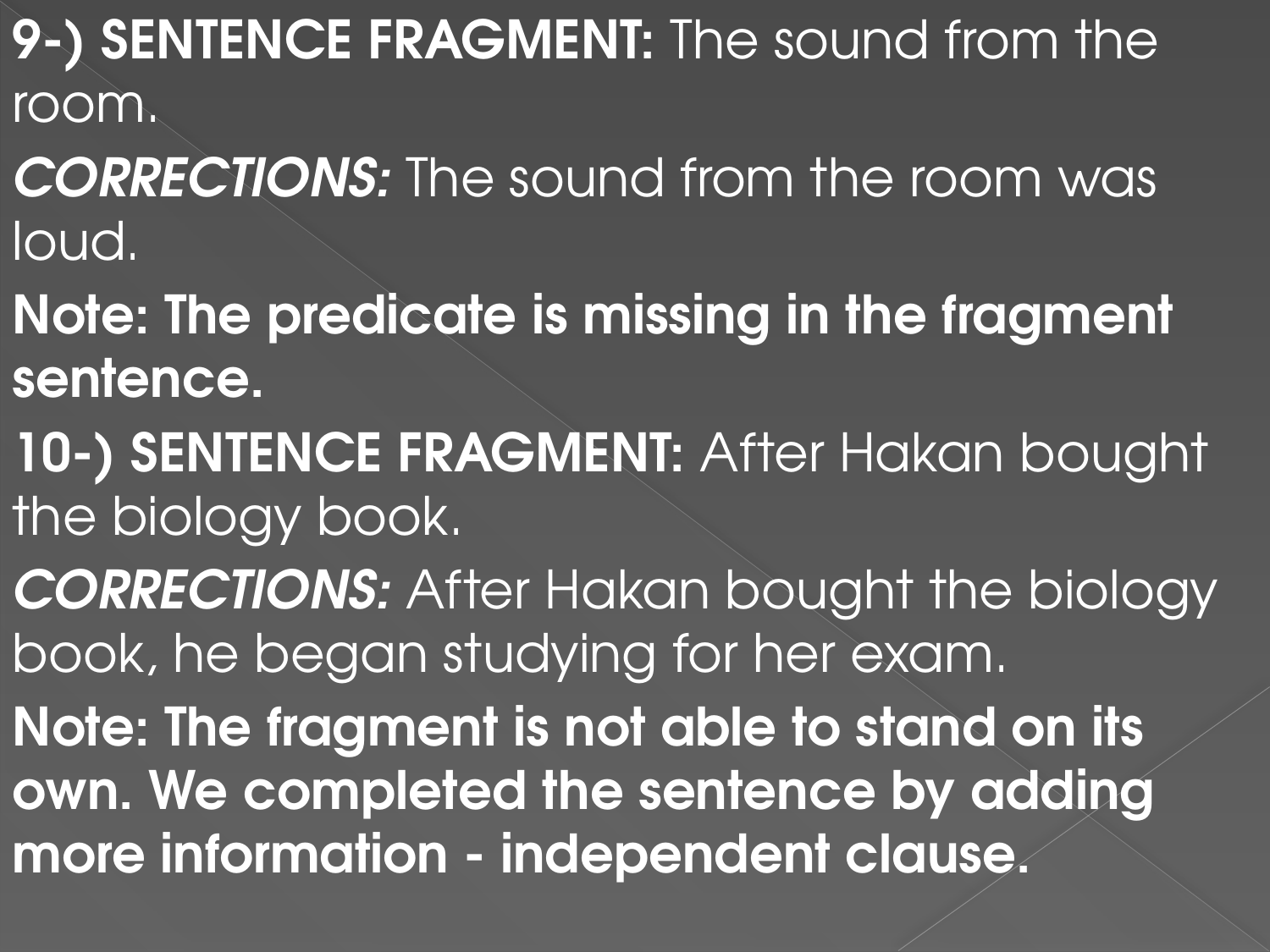

9-) SENTENCE FRAGMENT: The sound from the room.
CORRECTIONS: The sound from the room was loud.
Note: The predicate is missing in the fragment sentence.
10-) SENTENCE FRAGMENT: After Hakan bought the biology book.
CORRECTIONS: After Hakan bought the biology book, he began studying for her exam.
Note: The fragment is not able to stand on its own. We completed the sentence by adding more information - independent clause.